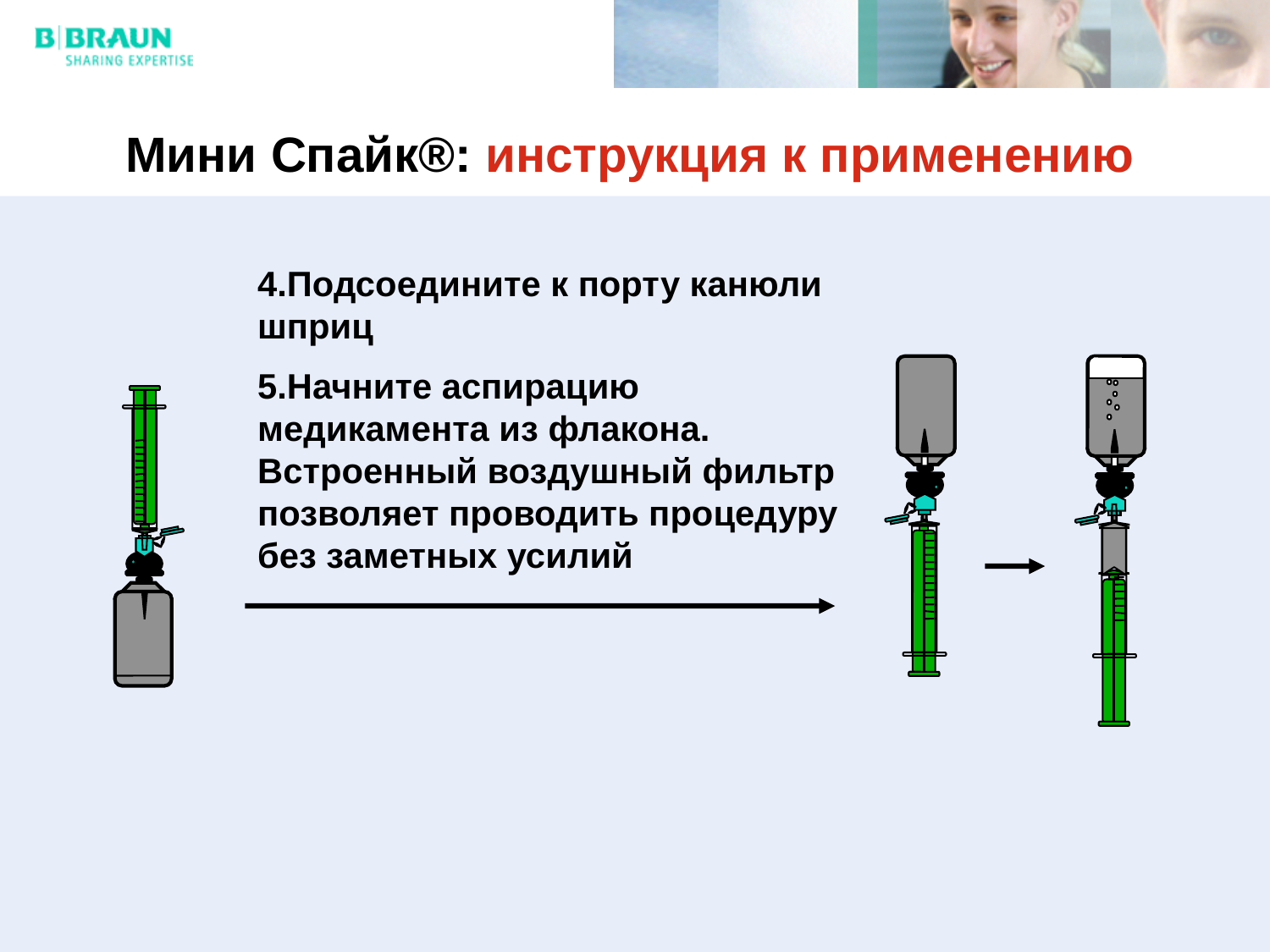

# Мини Спайк®: инструкция к применению

4.Подсоедините к порту канюли шприц
5.Начните аспирацию медикамента из флакона. Встроенный воздушный фильтр позволяет проводить процедуру без заметных усилий